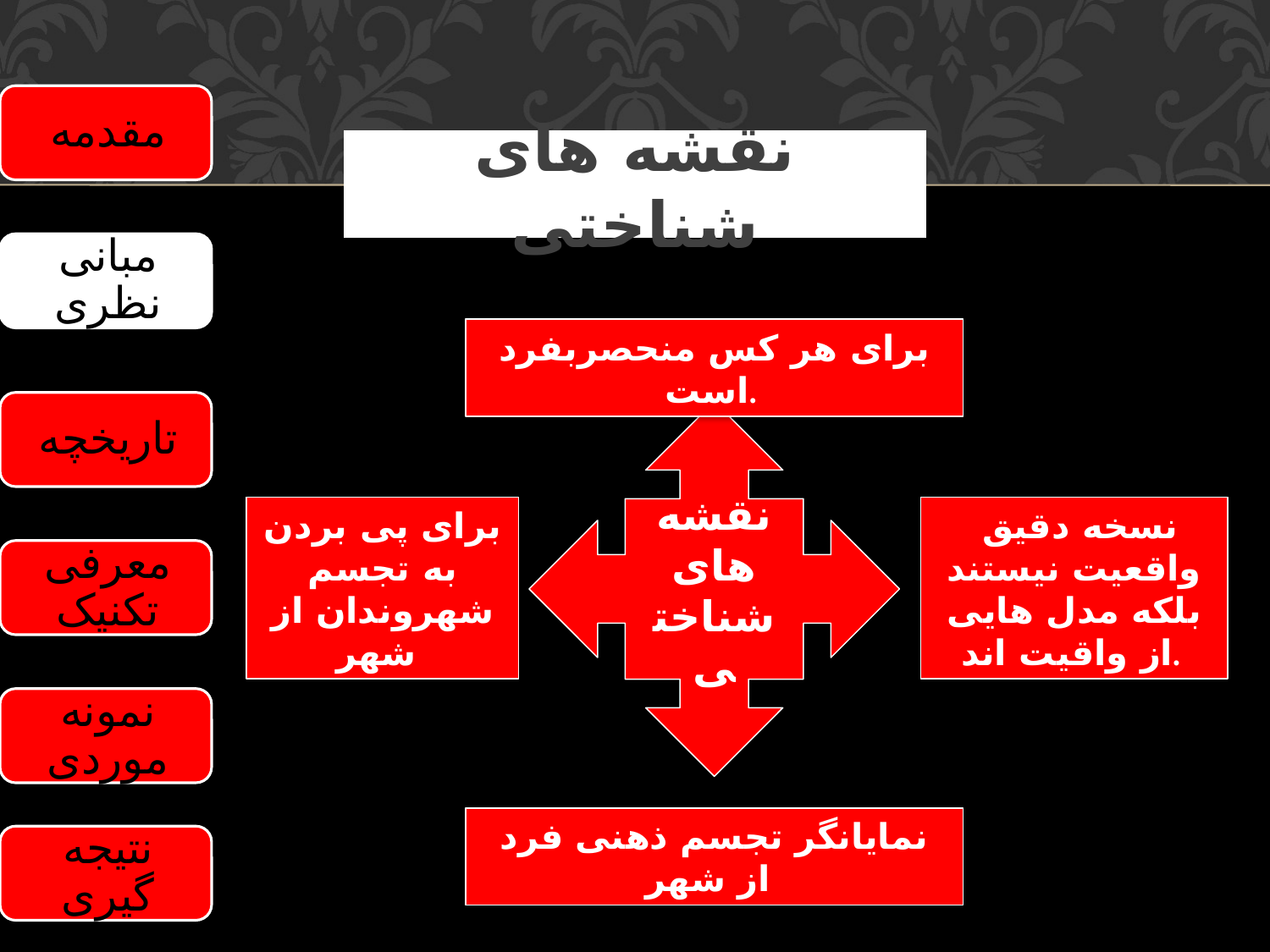

مقدمه
مبانی نظری
تاریخچه
معرفی تکنیک
نمونه موردی
نتیجه گیری
# نقشه های شناختی
برای هر کس منحصربفرد است.
نقشه های شناختی
برای پی بردن به تجسم شهروندان از شهر
 نسخه دقیق واقعیت نیستند بلکه مدل هایی از واقیت اند.
نمایانگر تجسم ذهنی فرد از شهر